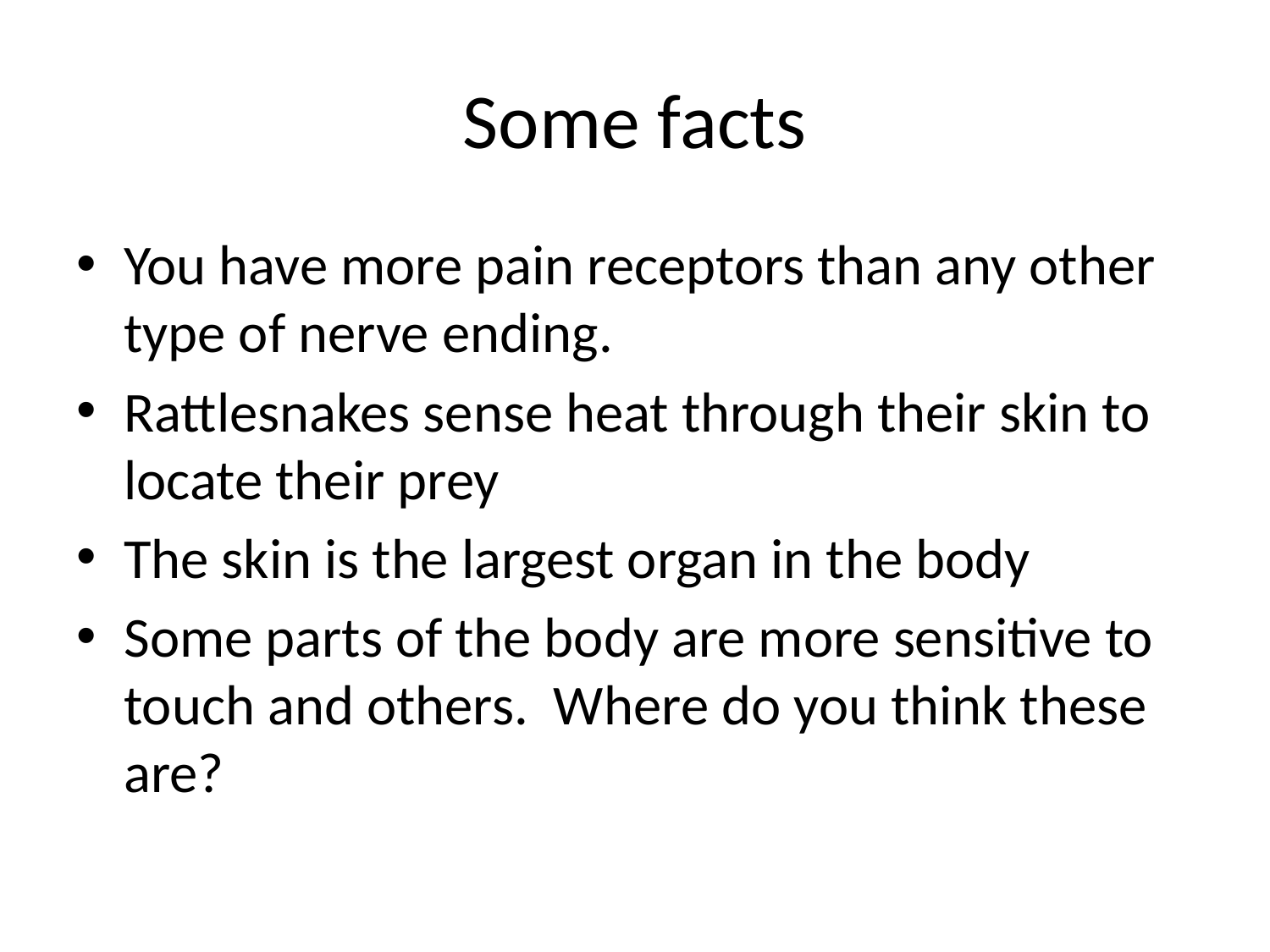

# Some facts
You have more pain receptors than any other type of nerve ending.
Rattlesnakes sense heat through their skin to locate their prey
The skin is the largest organ in the body
Some parts of the body are more sensitive to touch and others.  Where do you think these are?